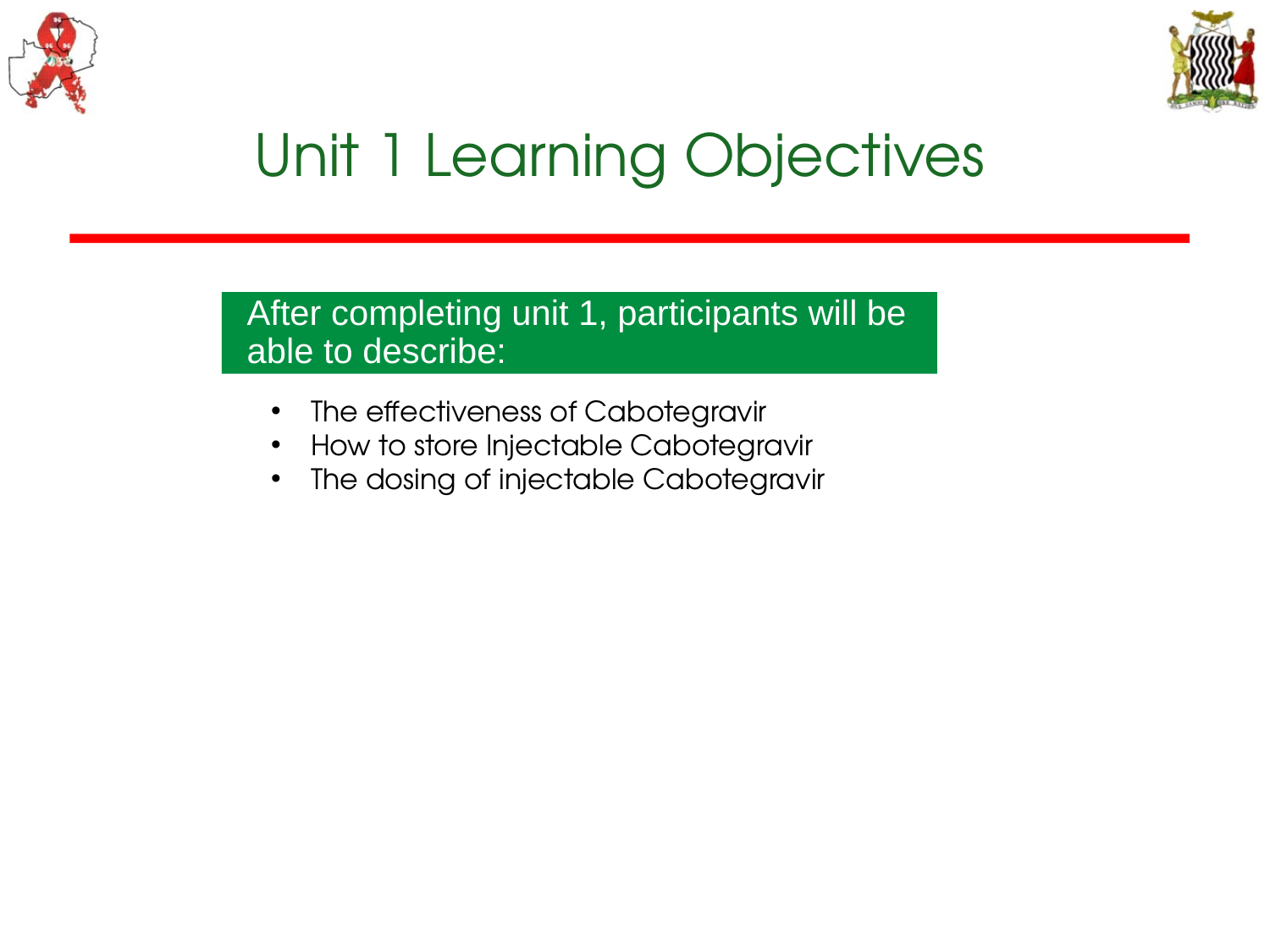

# Unit 1 Learning Objectives
After completing unit 1, participants will be able to describe:​

The effectiveness of Cabotegravir
How to store Injectable Cabotegravir
The dosing of injectable Cabotegravir